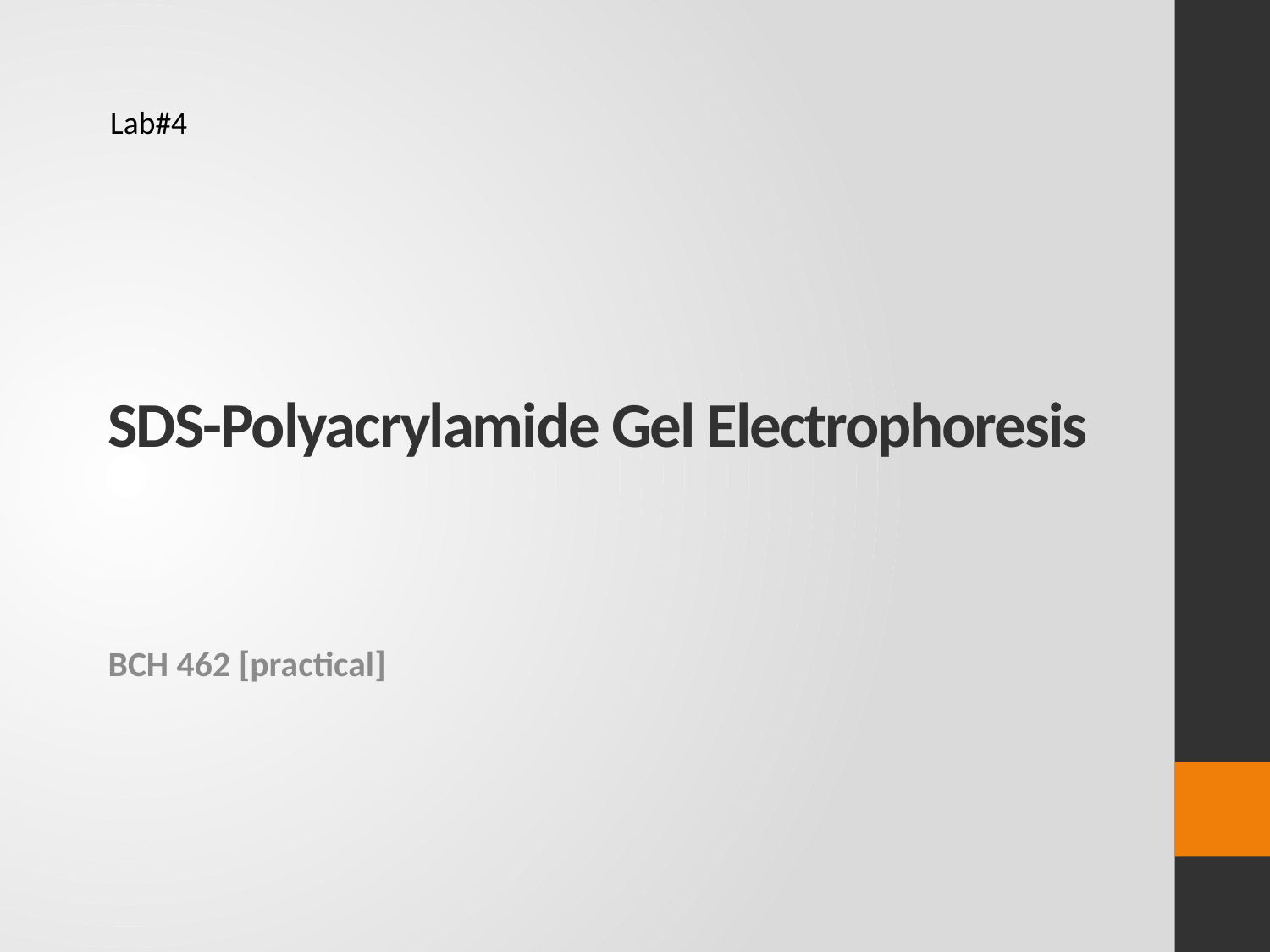

Lab#4
# SDS-Polyacrylamide Gel Electrophoresis
BCH 462 [practical]